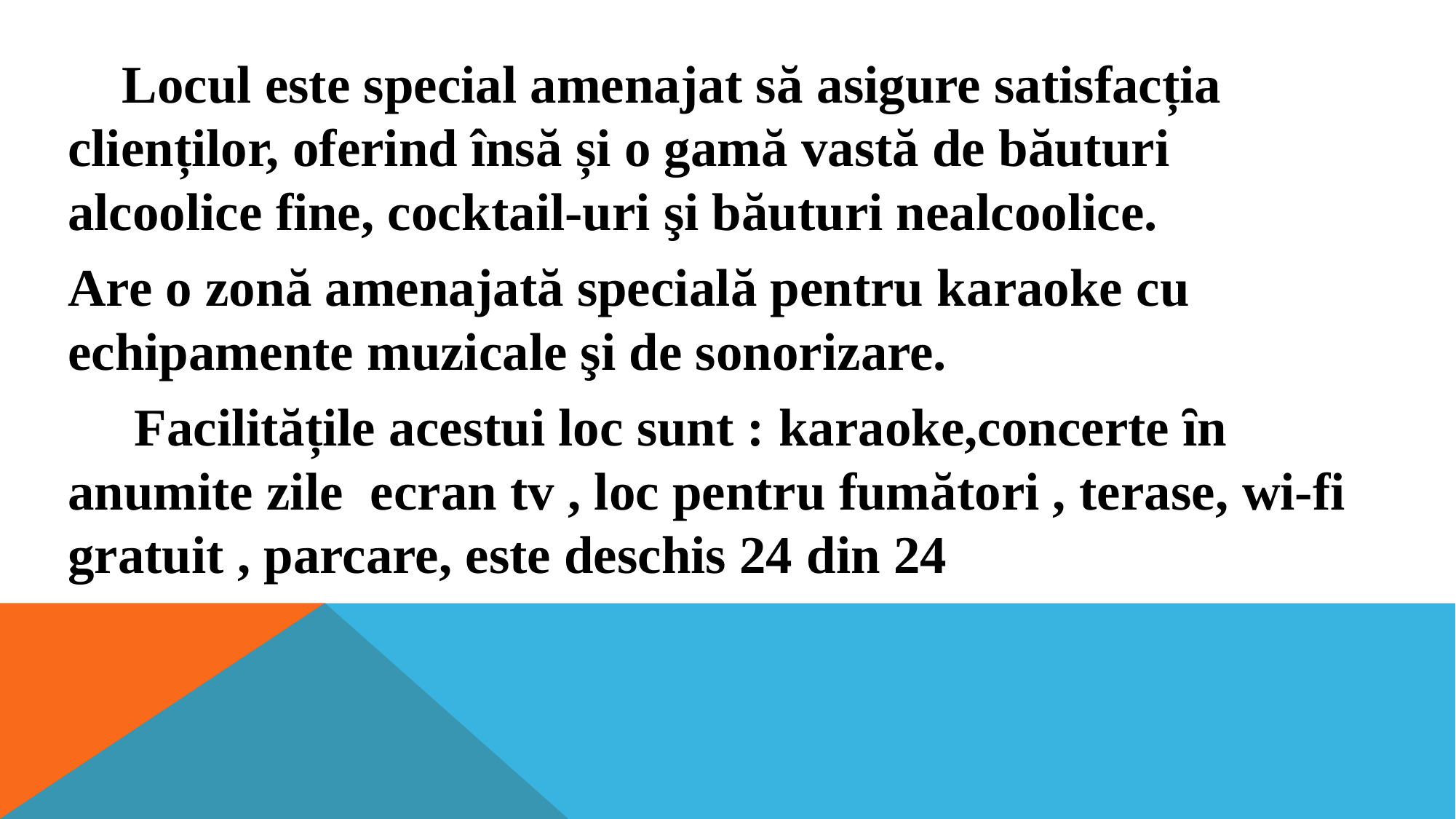

Locul este special amenajat să asigure satisfacția clienților, oferind însă și o gamă vastă de băuturi alcoolice fine, cocktail-uri şi băuturi nealcoolice.
Are o zonă amenajată specială pentru karaoke cu echipamente muzicale şi de sonorizare.
     Facilitățile acestui loc sunt : karaoke,concerte ȋn anumite zile  ecran tv , loc pentru fumători , terase, wi-fi gratuit , parcare, este deschis 24 din 24